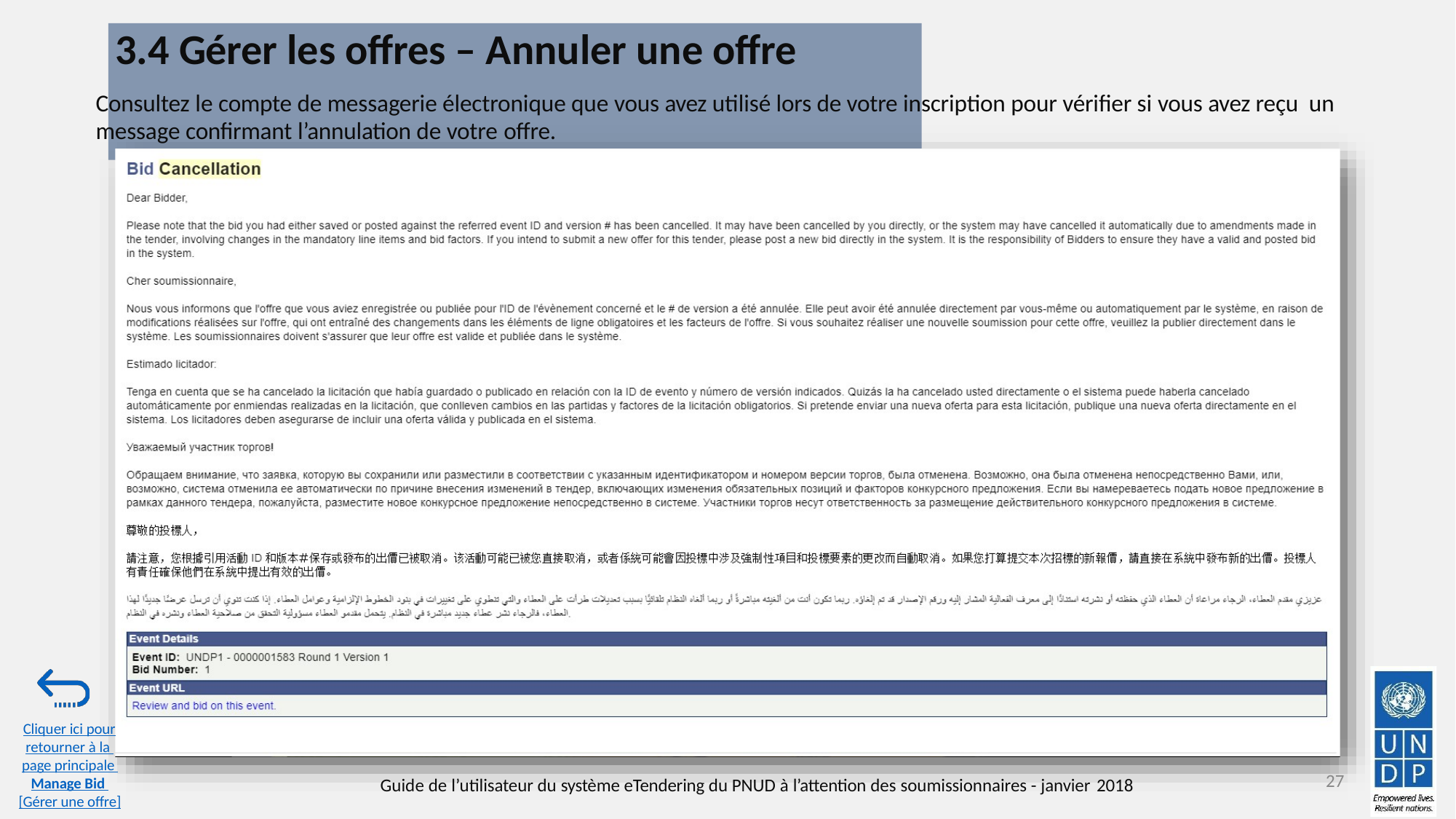

# 3.4 Gérer les offres – Annuler une offre
Consultez le compte de messagerie électronique que vous avez utilisé lors de votre inscription pour vérifier si vous avez reçu un
message confirmant l’annulation de votre offre.

Cliquer ici pour
retourner à la  page principale  Manage Bid  [Gérer une offre]
27
Guide de l’utilisateur du système eTendering du PNUD à l’attention des soumissionnaires - janvier 2018